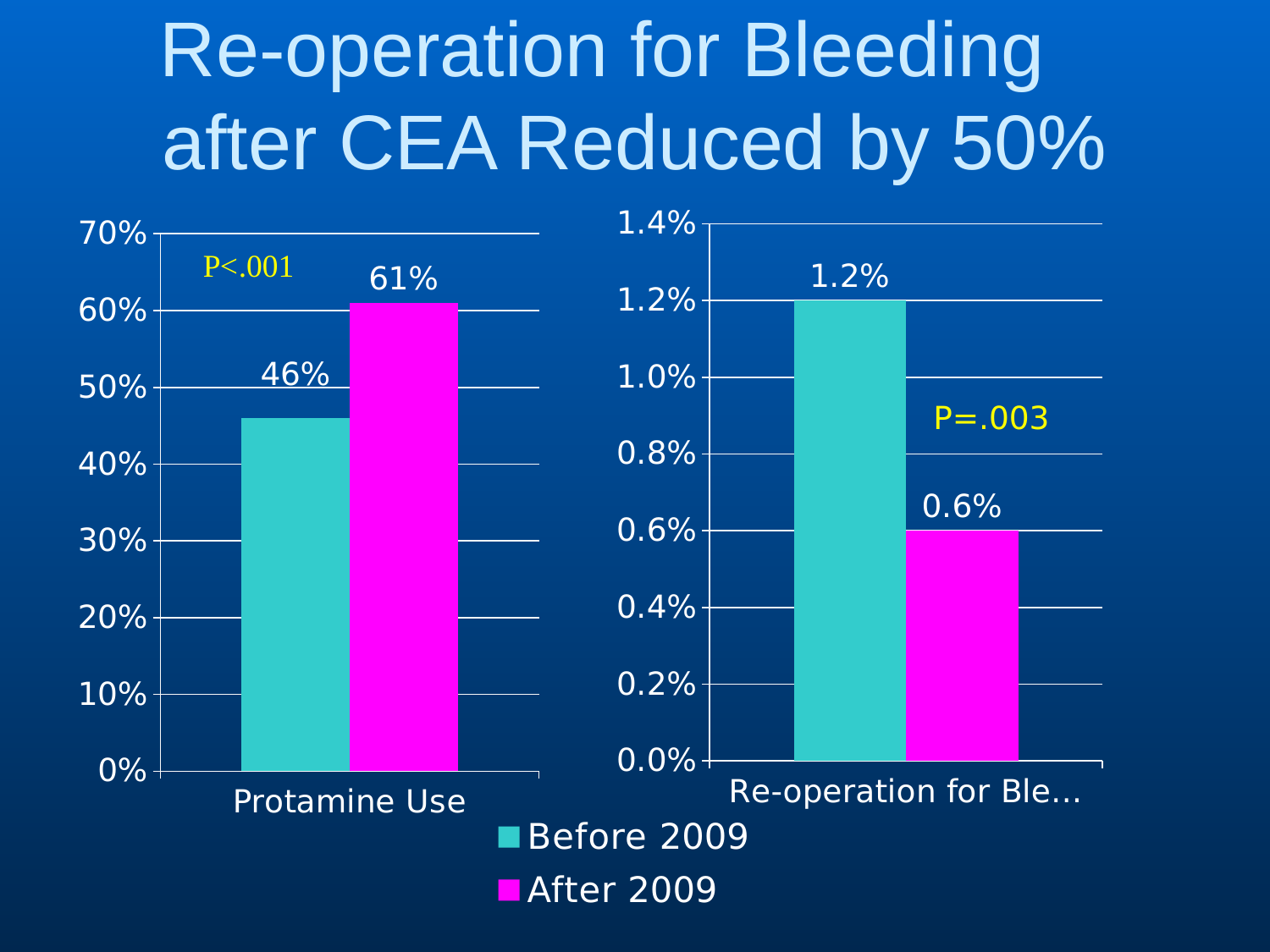

# Re-operation for Bleeding    after CEA Reduced by 50%

### Chart

| Category | Before 2009 | After 2009 |
|---|---|---|
| Protamine Use | 0.46 | 0.6100000000000007 |

### Chart

| Category | Before 2009 | After 2009 |
|---|---|---|
| Re-operation for Bleeding | 0.012 | 0.006000000000000008 |
P=.003